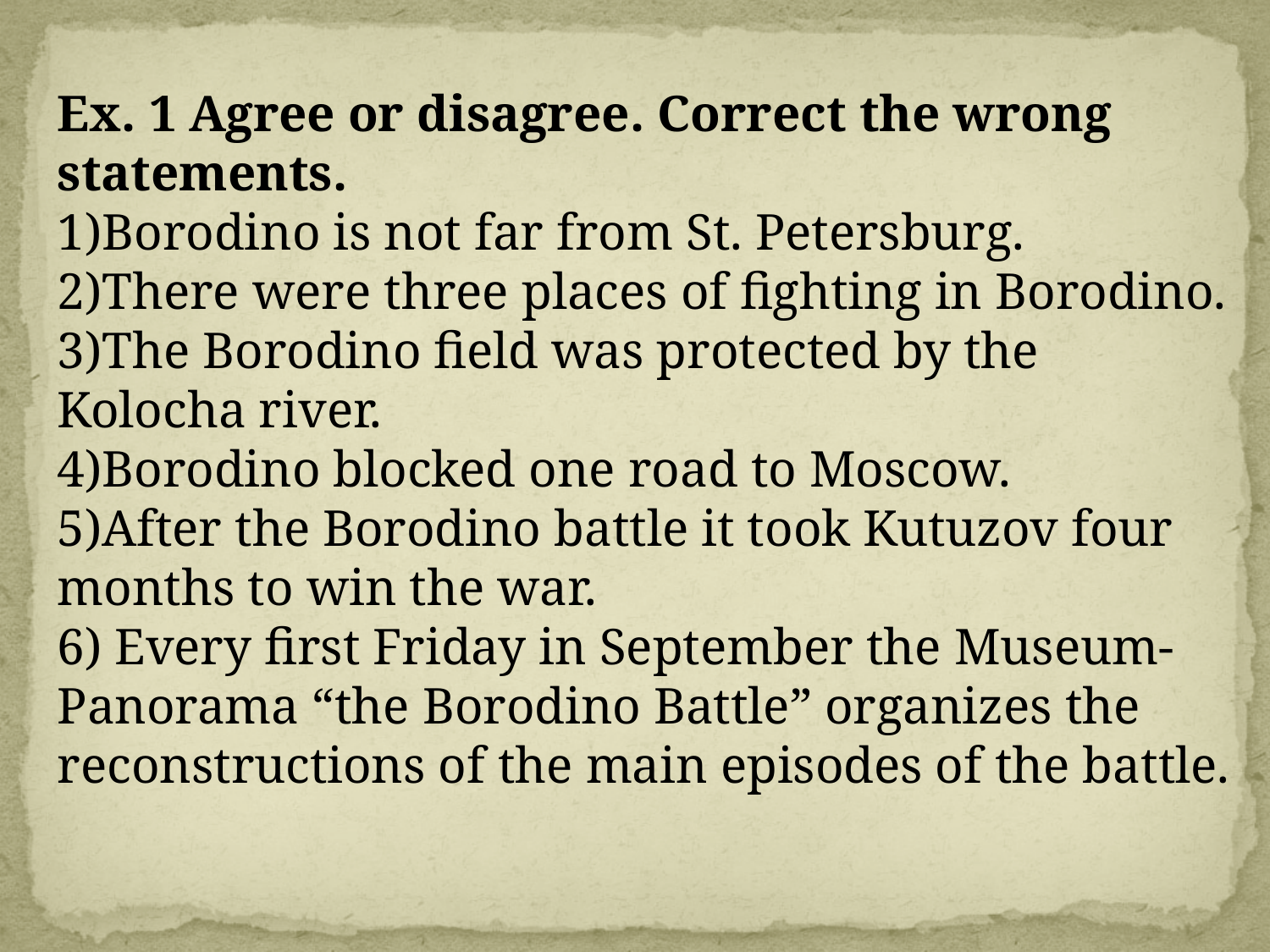

Ex. 1 Agree or disagree. Correct the wrong statements.
1)Borodino is not far from St. Petersburg.
2)There were three places of fighting in Borodino.
3)The Borodino field was protected by the Kolocha river.
4)Borodino blocked one road to Moscow.
5)After the Borodino battle it took Kutuzov four months to win the war.
6) Every first Friday in September the Museum-Panorama “the Borodino Battle” organizes the reconstructions of the main episodes of the battle.